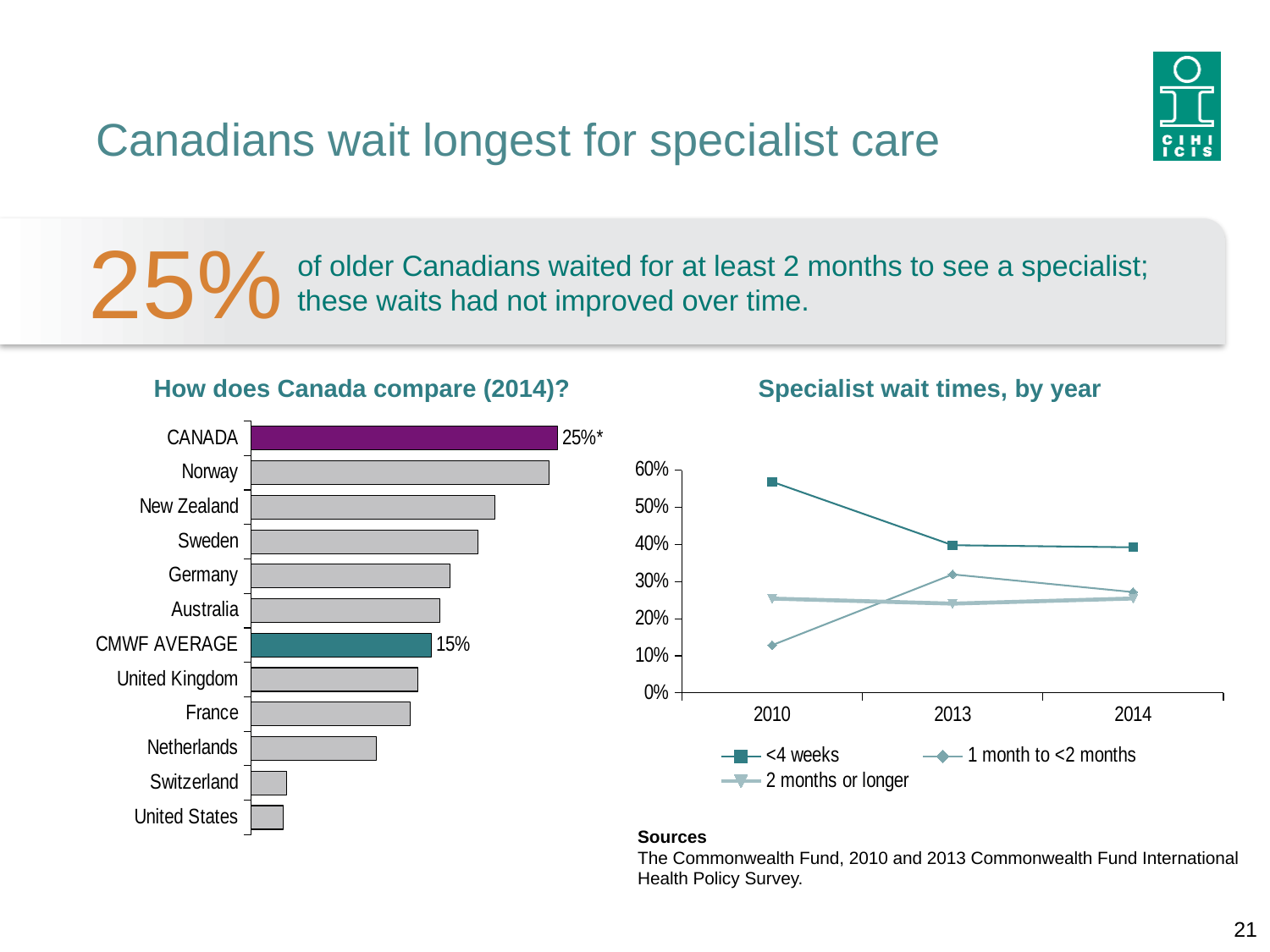

# Canadians wait longest for specialist care
25%

of older Canadians waited for at least 2 months to see a specialist; these waits had not improved over time.
How does Canada compare (2014)?
Specialist wait times, by year

### Chart

| Category |  |
|---|---|
| United States | 0.02681 |
| Switzerland | 0.02943 |
| Netherlands | 0.10406 |
| France | 0.13237 |
| United Kingdom | 0.13839 |
| CMWF AVERAGE | 0.14976 |
| Australia | 0.15681 |
| Germany | 0.16525 |
| Sweden | 0.18871 |
| New Zealand | 0.203 |
| Norway | 0.24796 |
| CANADA | 0.25457 |

### Chart

| Category | <4 weeks  | 1 month to <2 months | 2 months or longer |
|---|---|---|---|
| 2010 | 0.5689 | 0.12869999999999998 | 0.25429999999999997 |
| 2013 | 0.3981 | 0.3194 | 0.2407 |
| 2014 | 0.3924 | 0.2718 | 0.2546 |
Sources
The Commonwealth Fund, 2010 and 2013 Commonwealth Fund International Health Policy Survey.
21